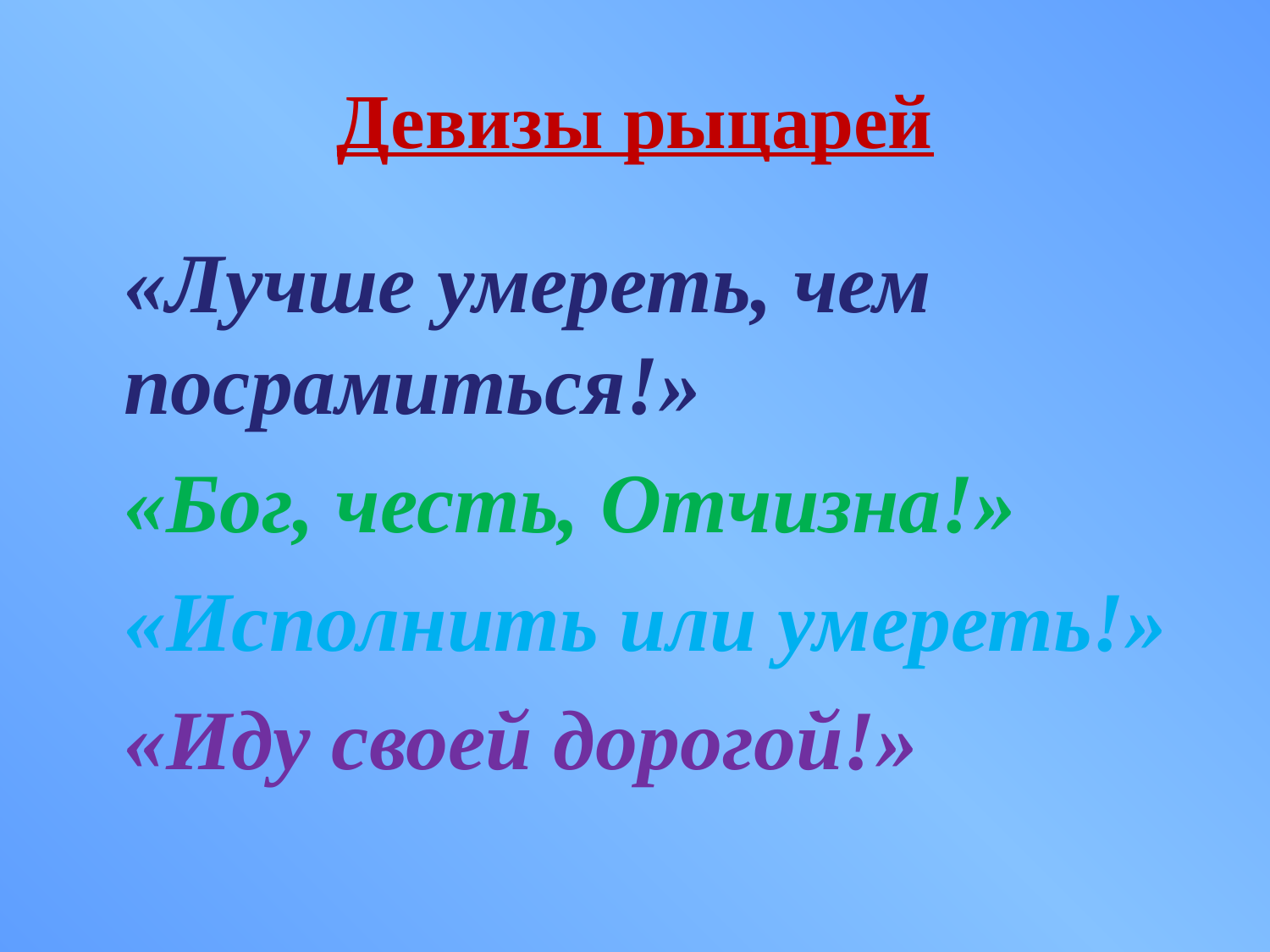

# Девизы рыцарей
	«Лучше умереть, чем посрамиться!»
	«Бог, честь, Отчизна!»
	«Исполнить или умереть!»
	«Иду своей дорогой!»